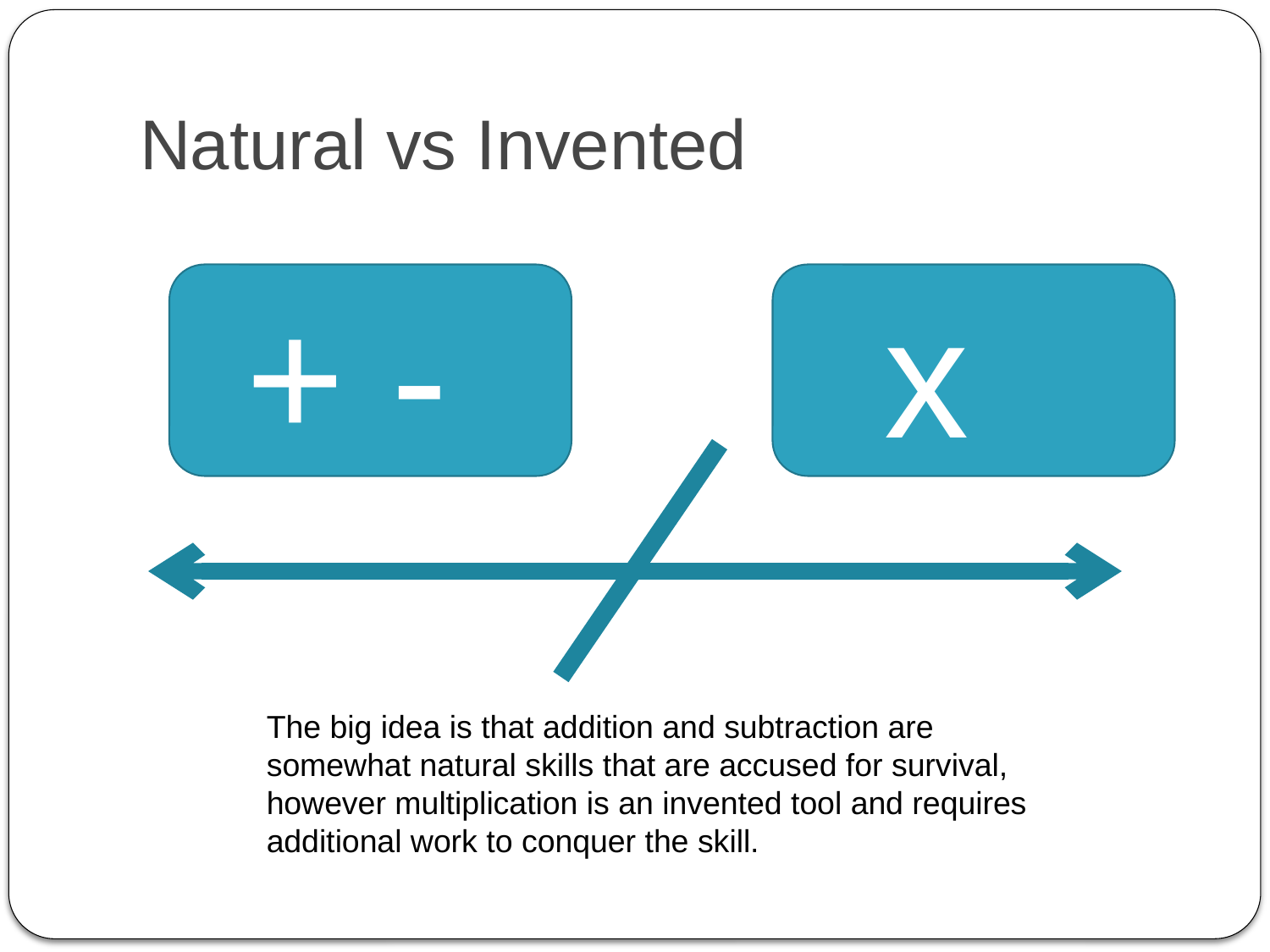

# Natural vs Invented
+ -
x
The big idea is that addition and subtraction are somewhat natural skills that are accused for survival, however multiplication is an invented tool and requires additional work to conquer the skill.